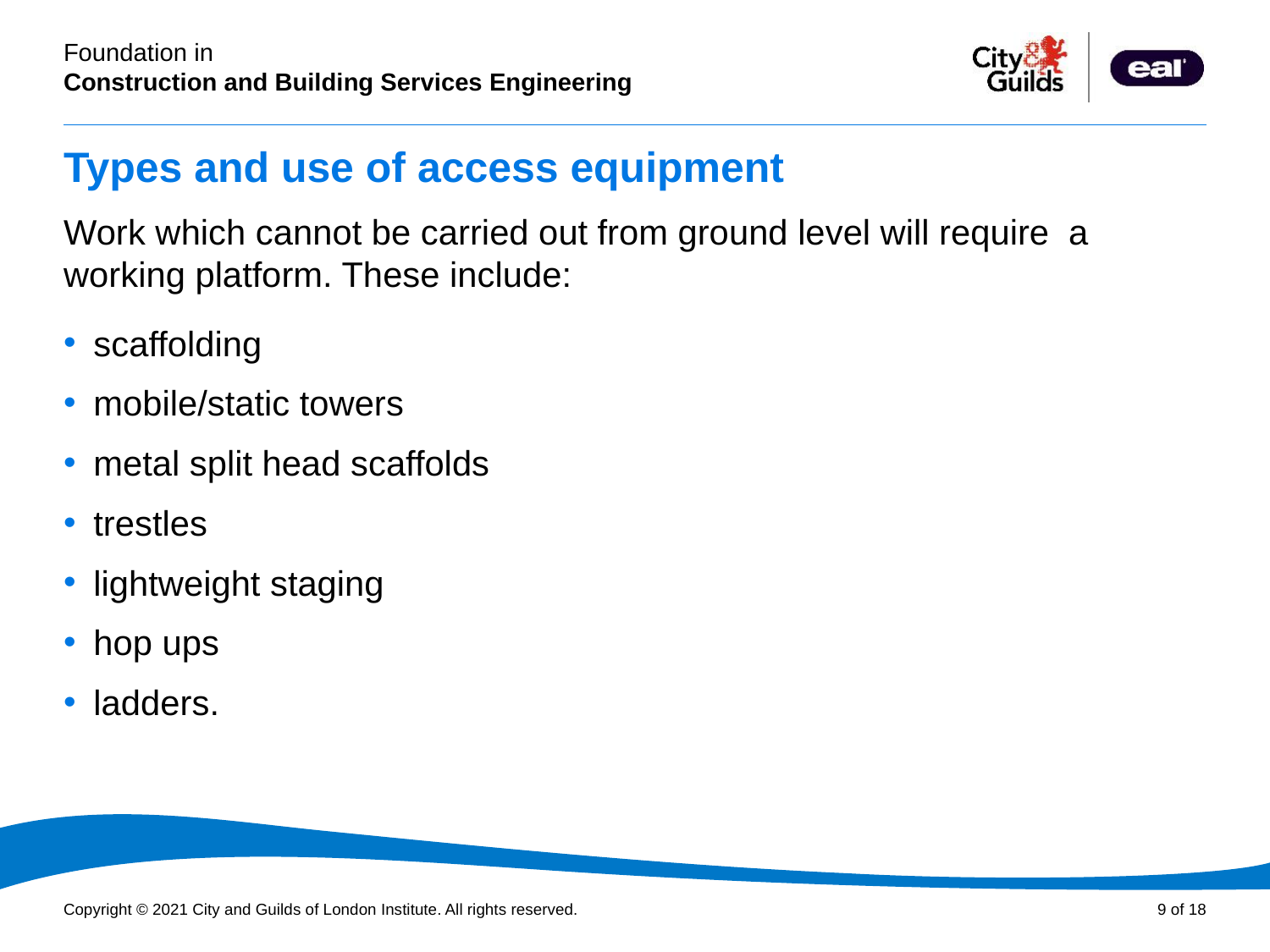

# Types and use of access equipment
Work which cannot be carried out from ground level will require  a working platform. These include:
scaffolding
mobile/static towers
metal split head scaffolds
trestles
lightweight staging
hop ups
ladders.